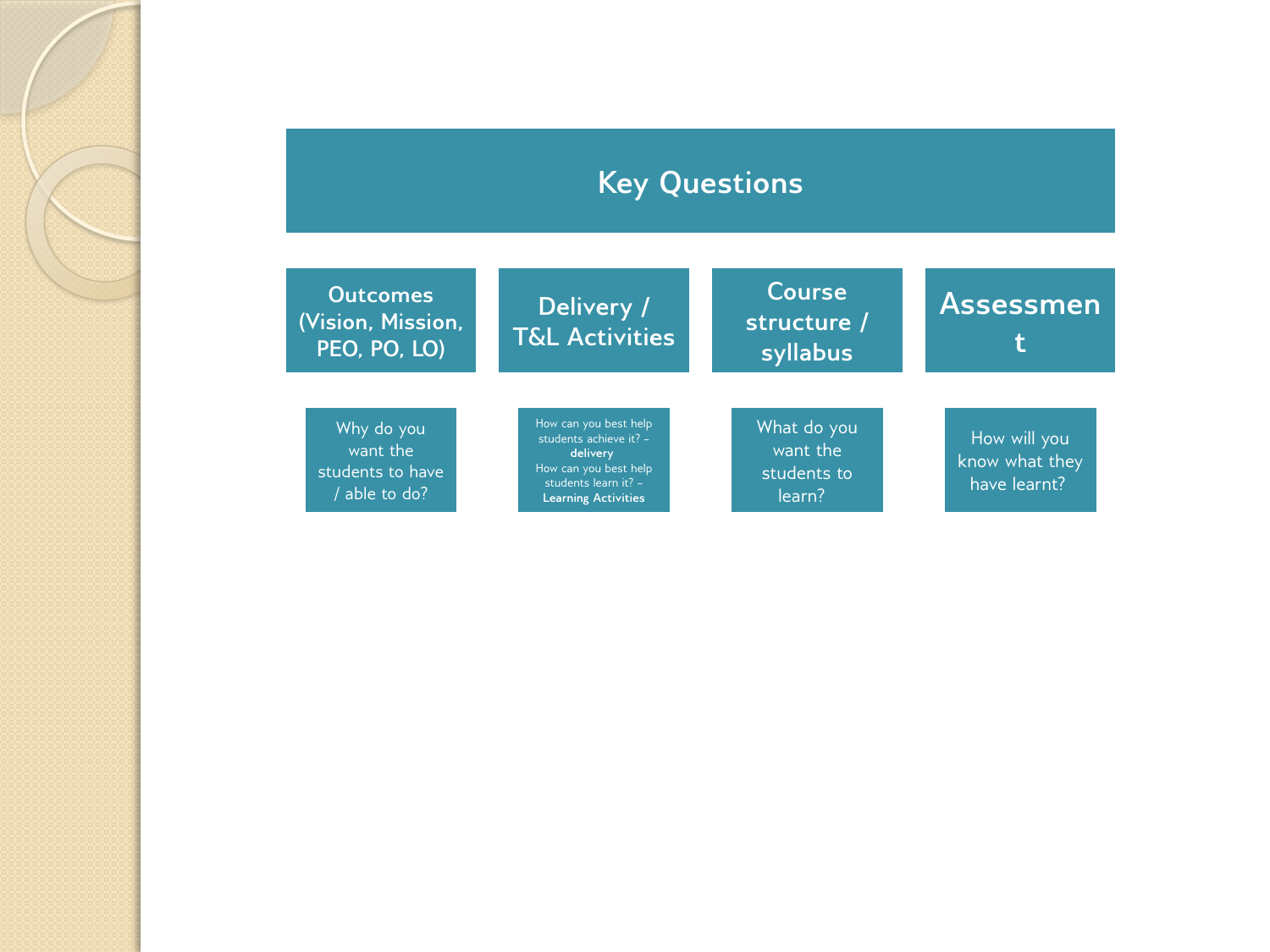

Key Questions
Outcomes (Vision, Mission, PEO, PO, LO)
Delivery / T&L Activities
Course structure / syllabus
Assessment
Why do you want the students to have / able to do?
How can you best help students achieve it? – delivery
How can you best help students learn it? – Learning Activities
What do you want the students to learn?
How will you know what they have learnt?